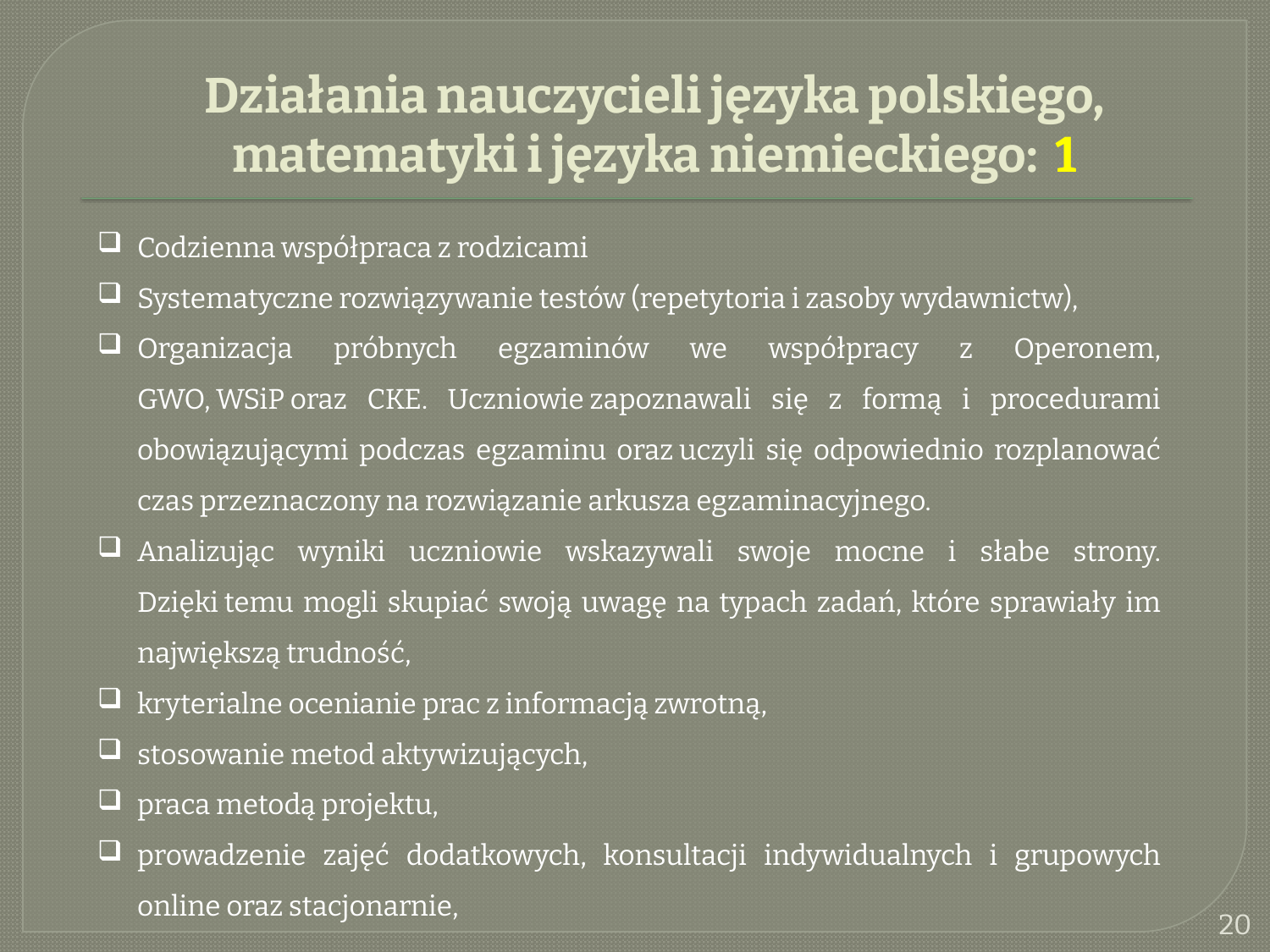

# Działania nauczycieli języka polskiego, matematyki i języka niemieckiego:  1
Codzienna współpraca z rodzicami
Systematyczne rozwiązywanie testów (repetytoria i zasoby wydawnictw),
Organizacja próbnych egzaminów we współpracy z Operonem, GWO, WSiP oraz CKE. Uczniowie zapoznawali się z formą i procedurami obowiązującymi podczas egzaminu oraz uczyli się odpowiednio rozplanować czas przeznaczony na rozwiązanie arkusza egzaminacyjnego.
Analizując wyniki uczniowie wskazywali swoje mocne i słabe strony. Dzięki temu mogli skupiać swoją uwagę na typach zadań, które sprawiały im największą trudność,
kryterialne ocenianie prac z informacją zwrotną,
stosowanie metod aktywizujących,
praca metodą projektu,
prowadzenie zajęć dodatkowych, konsultacji indywidualnych i grupowych online oraz stacjonarnie,

20